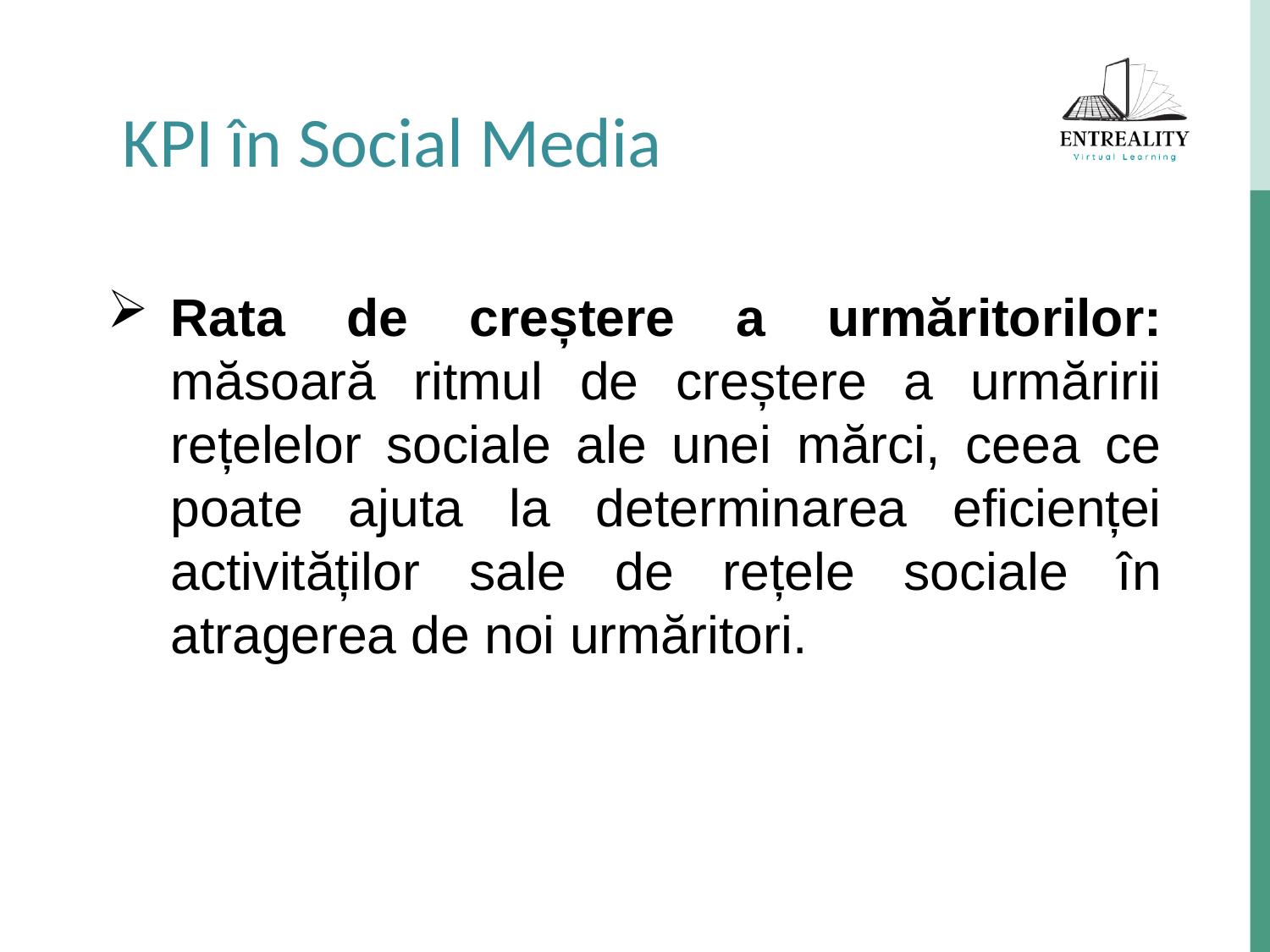

KPI în Social Media
Rata de creștere a urmăritorilor: măsoară ritmul de creștere a urmăririi rețelelor sociale ale unei mărci, ceea ce poate ajuta la determinarea eficienței activităților sale de rețele sociale în atragerea de noi urmăritori.